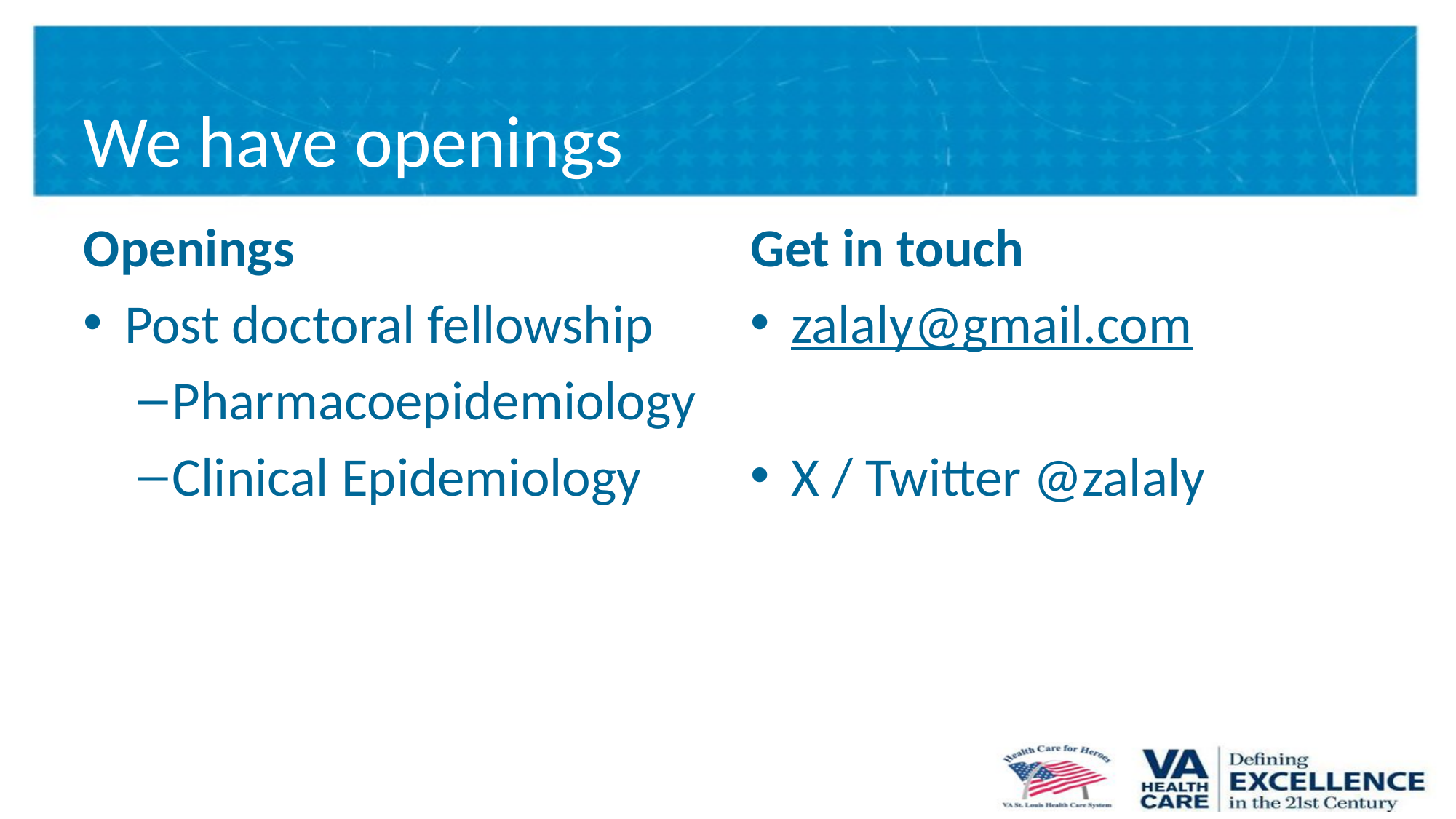

# We have openings
Openings
Get in touch
Post doctoral fellowship
Pharmacoepidemiology
Clinical Epidemiology
zalaly@gmail.com

X / Twitter @zalaly